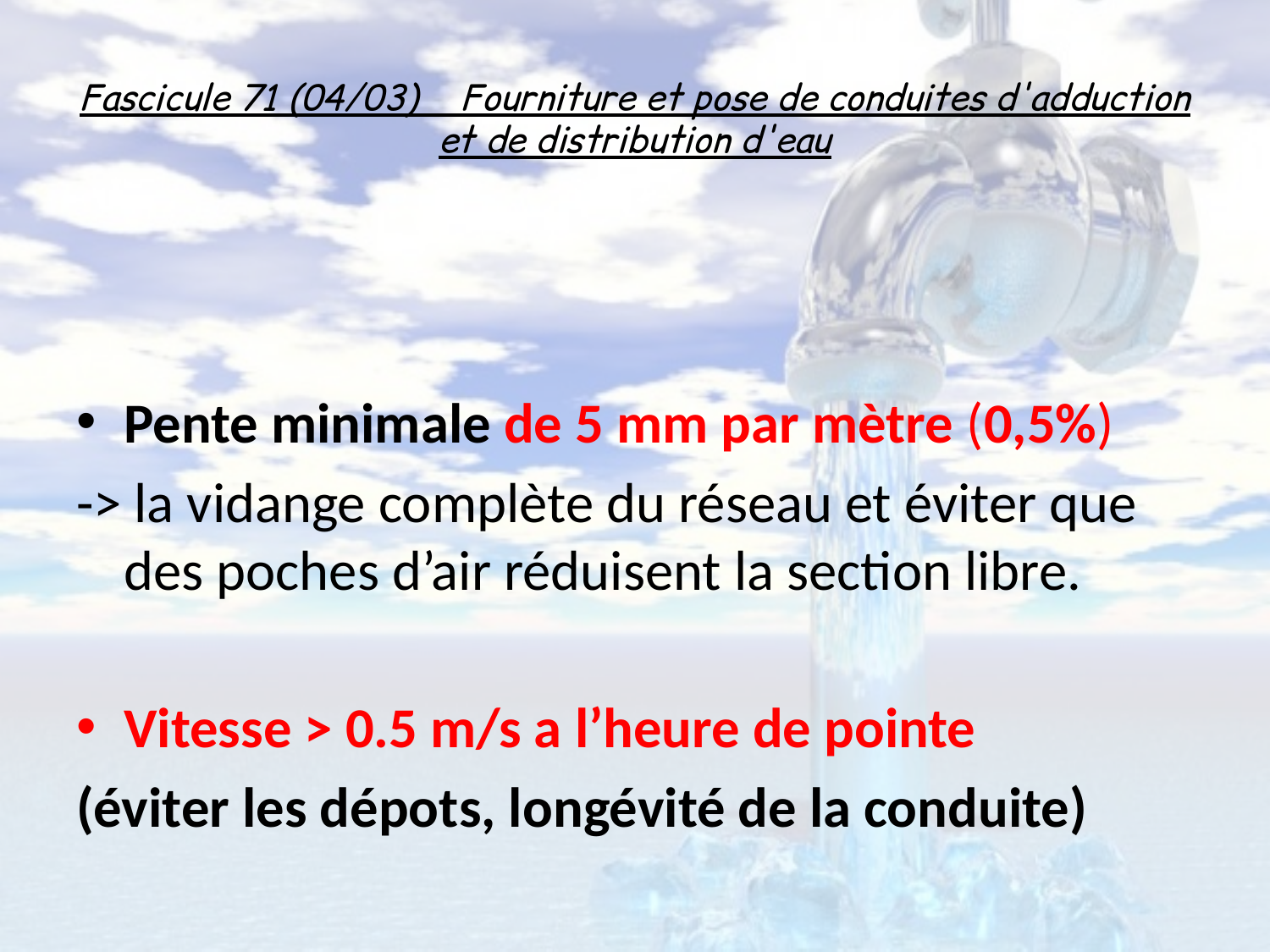

# Fascicule 71 (04/03)    Fourniture et pose de conduites d'adduction et de distribution d'eau

Pente minimale de 5 mm par mètre (0,5%)
-> la vidange complète du réseau et éviter que des poches d’air réduisent la section libre.

Vitesse > 0.5 m/s a l’heure de pointe
(éviter les dépots, longévité de la conduite)